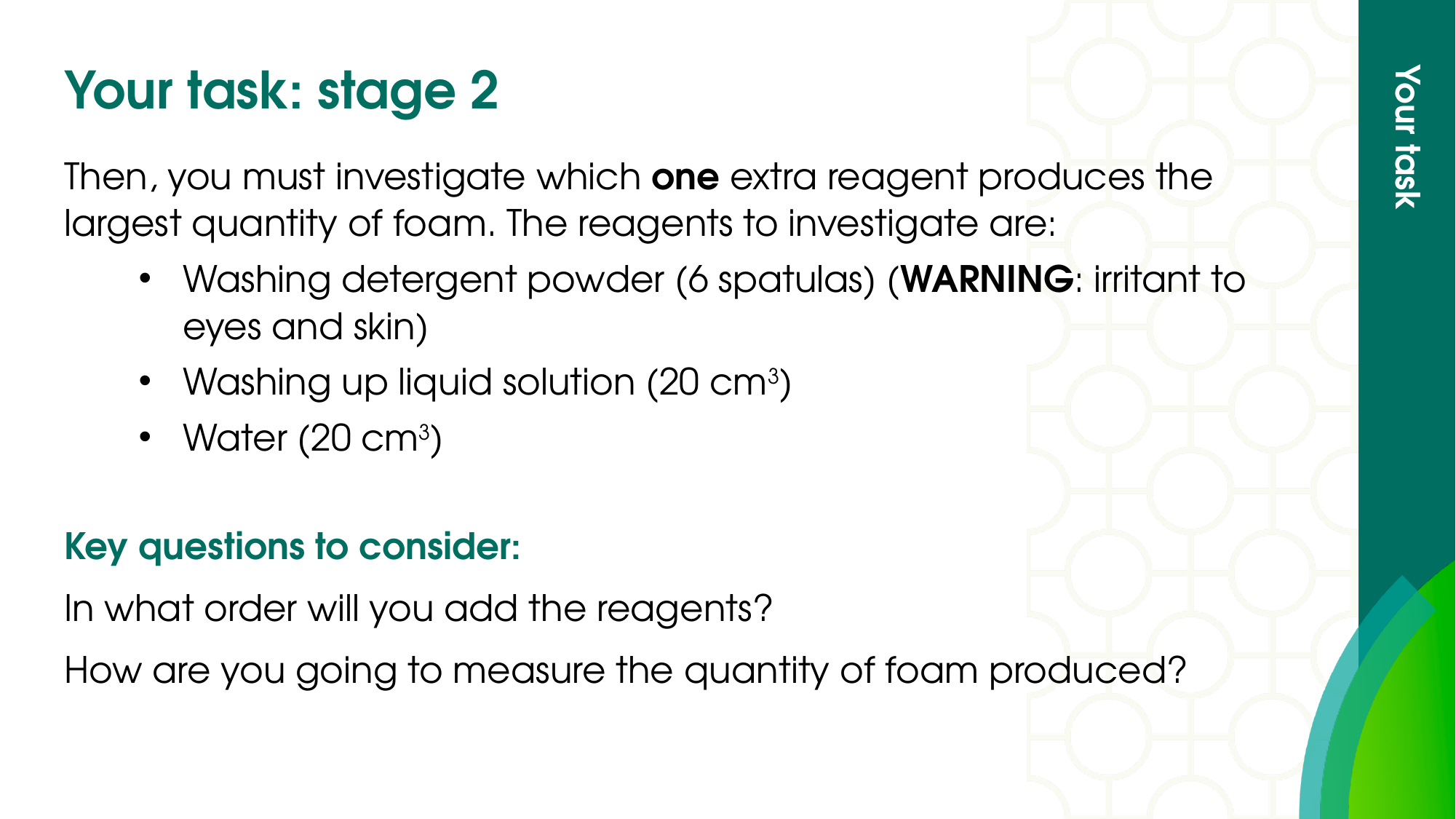

# Your task: stage 2
Then, you must investigate which one extra reagent produces the largest quantity of foam. The reagents to investigate are:
Washing detergent powder (6 spatulas) (WARNING: irritant to eyes and skin)
Washing up liquid solution (20 cm3)
Water (20 cm3)

Key questions to consider:
In what order will you add the reagents?
How are you going to measure the quantity of foam produced?
Your task